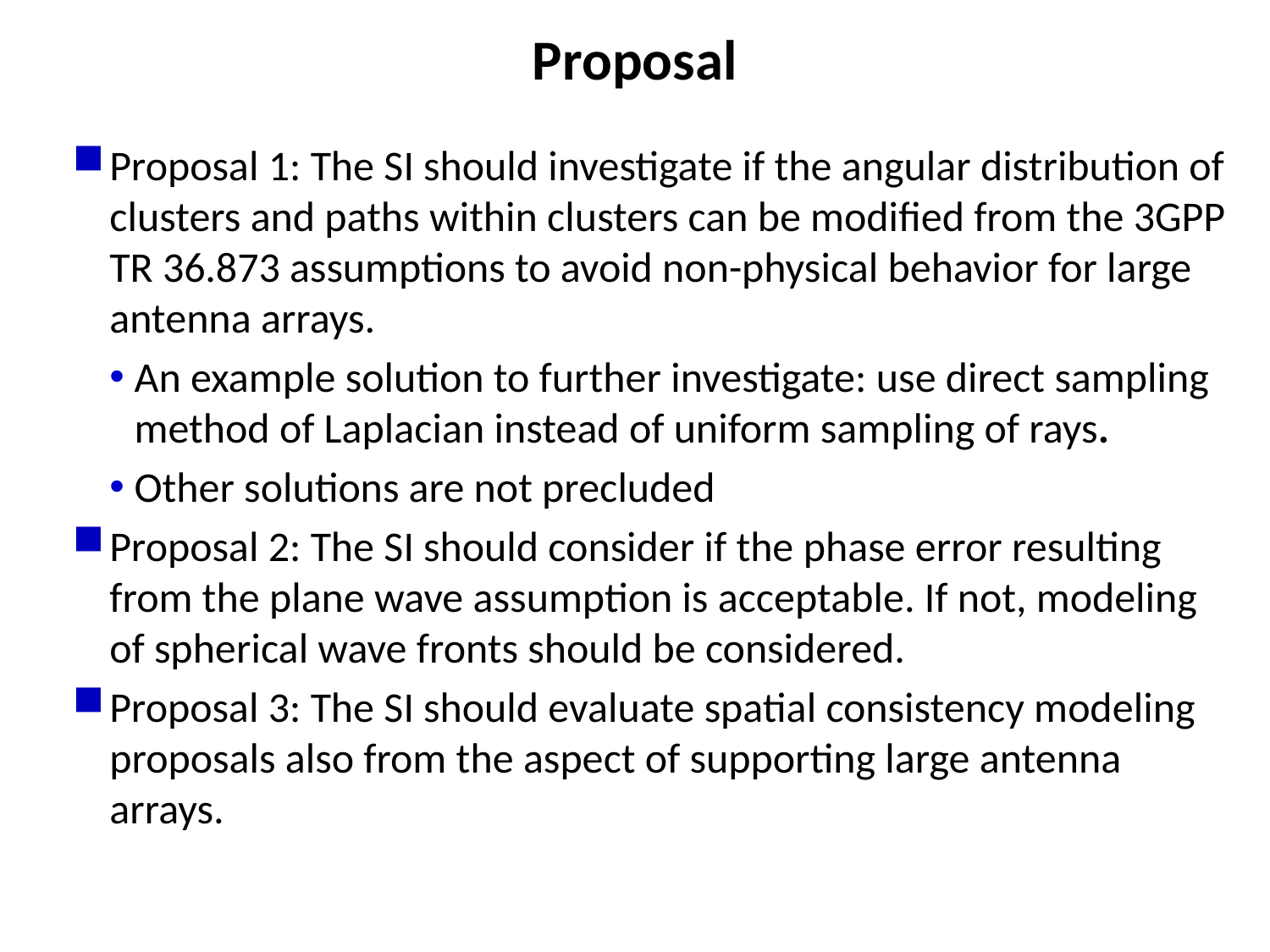

# Proposal
Proposal 1: The SI should investigate if the angular distribution of clusters and paths within clusters can be modified from the 3GPP TR 36.873 assumptions to avoid non-physical behavior for large antenna arrays.
An example solution to further investigate: use direct sampling method of Laplacian instead of uniform sampling of rays.
Other solutions are not precluded
Proposal 2: The SI should consider if the phase error resulting from the plane wave assumption is acceptable. If not, modeling of spherical wave fronts should be considered.
Proposal 3: The SI should evaluate spatial consistency modeling proposals also from the aspect of supporting large antenna arrays.